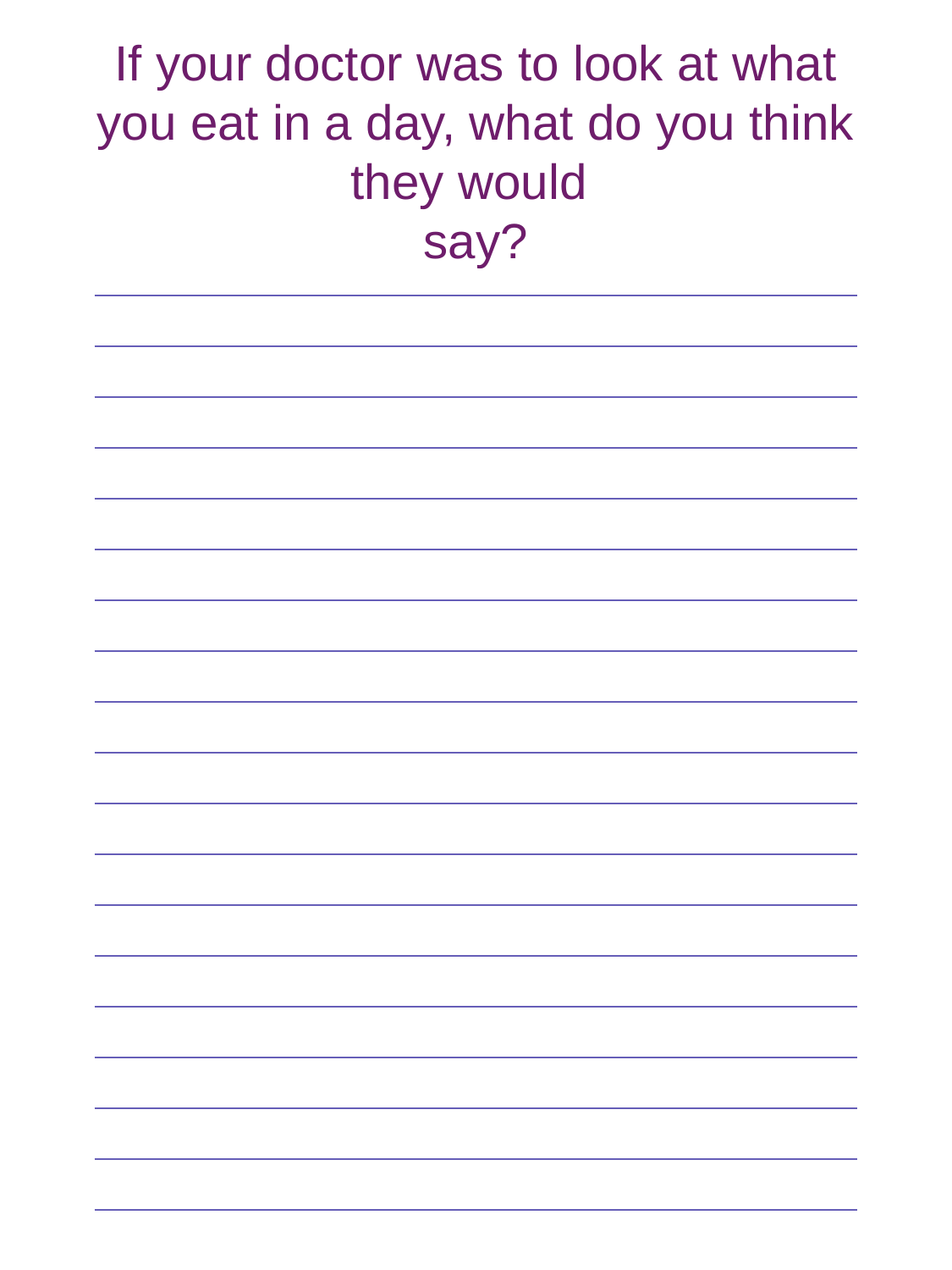

If your doctor was to look at what you eat in a day, what do you think they would
say?
|  |
| --- |
|  |
|  |
|  |
|  |
|  |
|  |
|  |
|  |
|  |
|  |
|  |
|  |
|  |
|  |
|  |
|  |
|  |